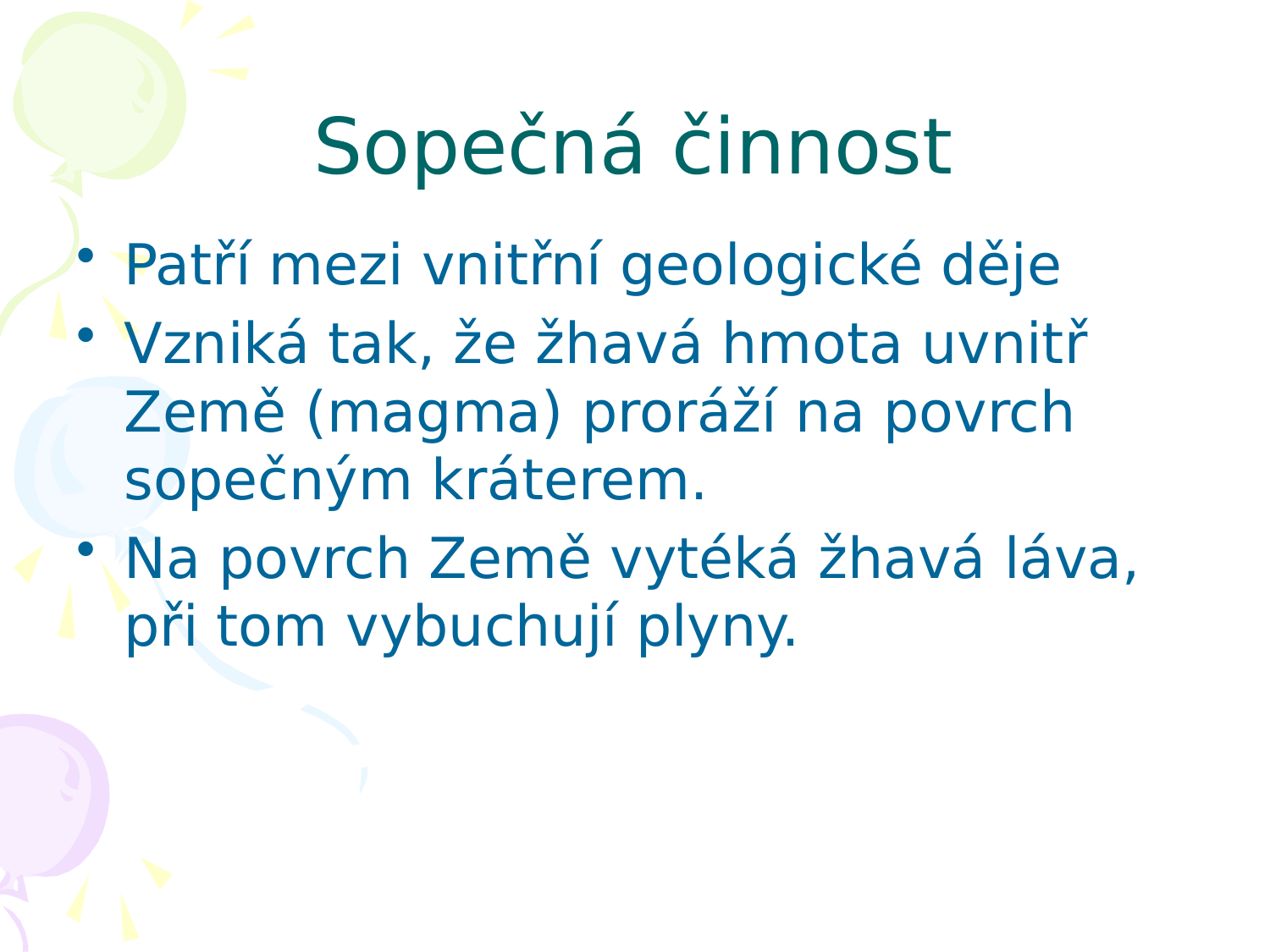

# Sopečná činnost
Patří mezi vnitřní geologické děje
Vzniká tak, že žhavá hmota uvnitř Země (magma) proráží na povrch sopečným kráterem.
Na povrch Země vytéká žhavá láva, při tom vybuchují plyny.